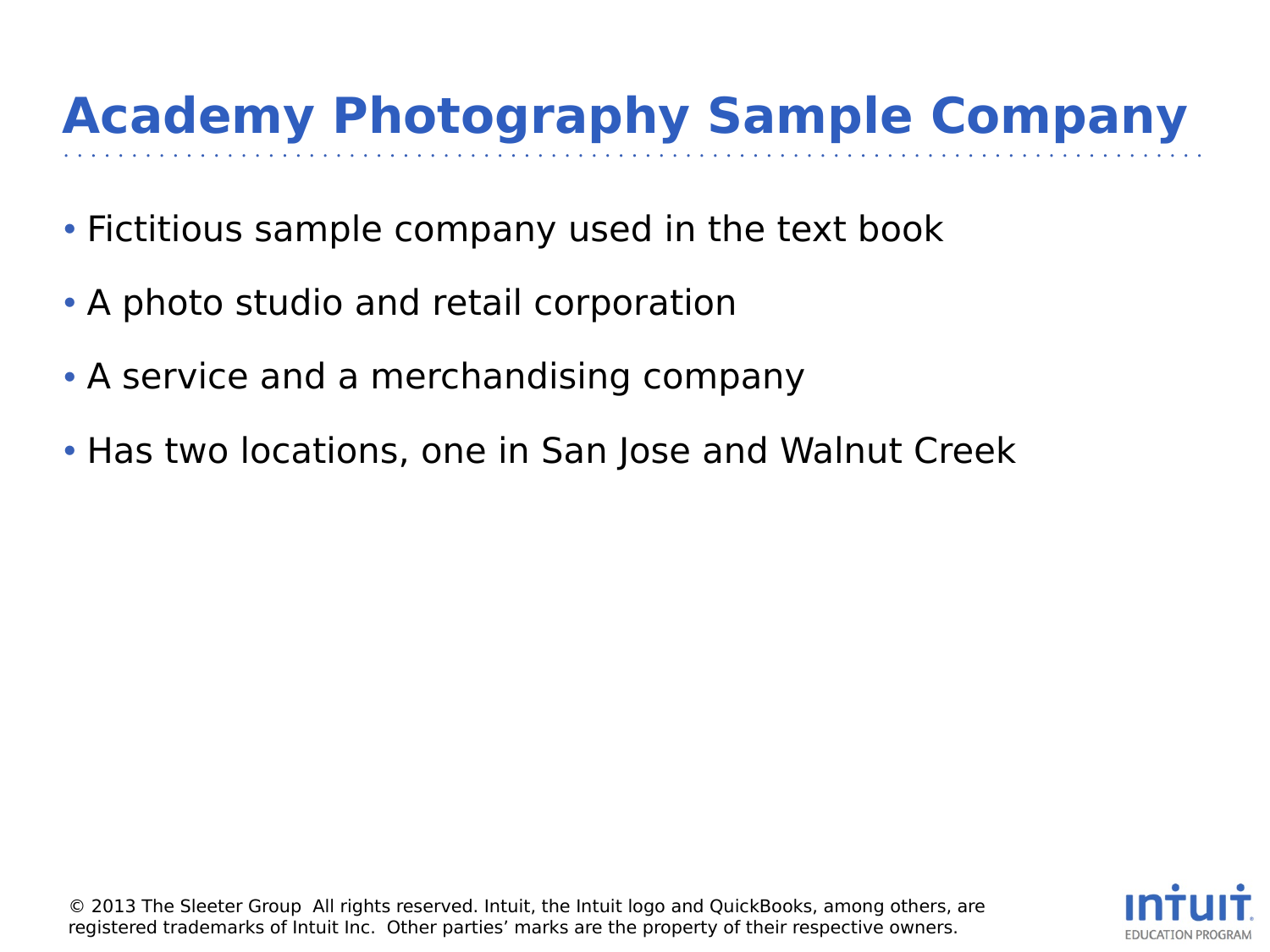

# Academy Photography Sample Company
Fictitious sample company used in the text book
A photo studio and retail corporation
A service and a merchandising company
Has two locations, one in San Jose and Walnut Creek